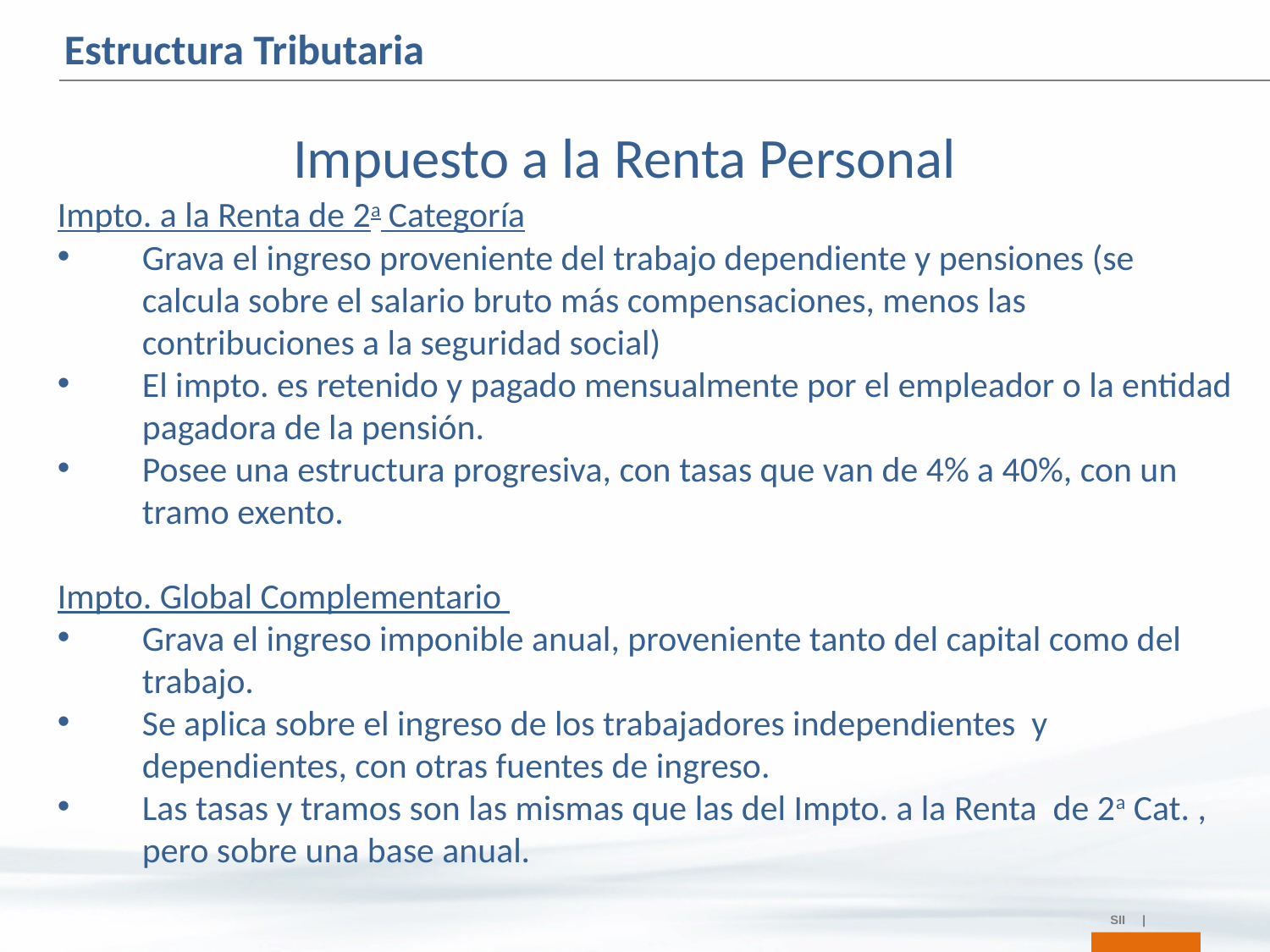

Estructura Tributaria
Impuesto a la Renta Personal
Impto. a la Renta de 2a Categoría
Grava el ingreso proveniente del trabajo dependiente y pensiones (se calcula sobre el salario bruto más compensaciones, menos las contribuciones a la seguridad social)
El impto. es retenido y pagado mensualmente por el empleador o la entidad pagadora de la pensión.
Posee una estructura progresiva, con tasas que van de 4% a 40%, con un tramo exento.

Impto. Global Complementario
Grava el ingreso imponible anual, proveniente tanto del capital como del trabajo.
Se aplica sobre el ingreso de los trabajadores independientes  y dependientes, con otras fuentes de ingreso.
Las tasas y tramos son las mismas que las del Impto. a la Renta  de 2a Cat. , pero sobre una base anual.
SII     |